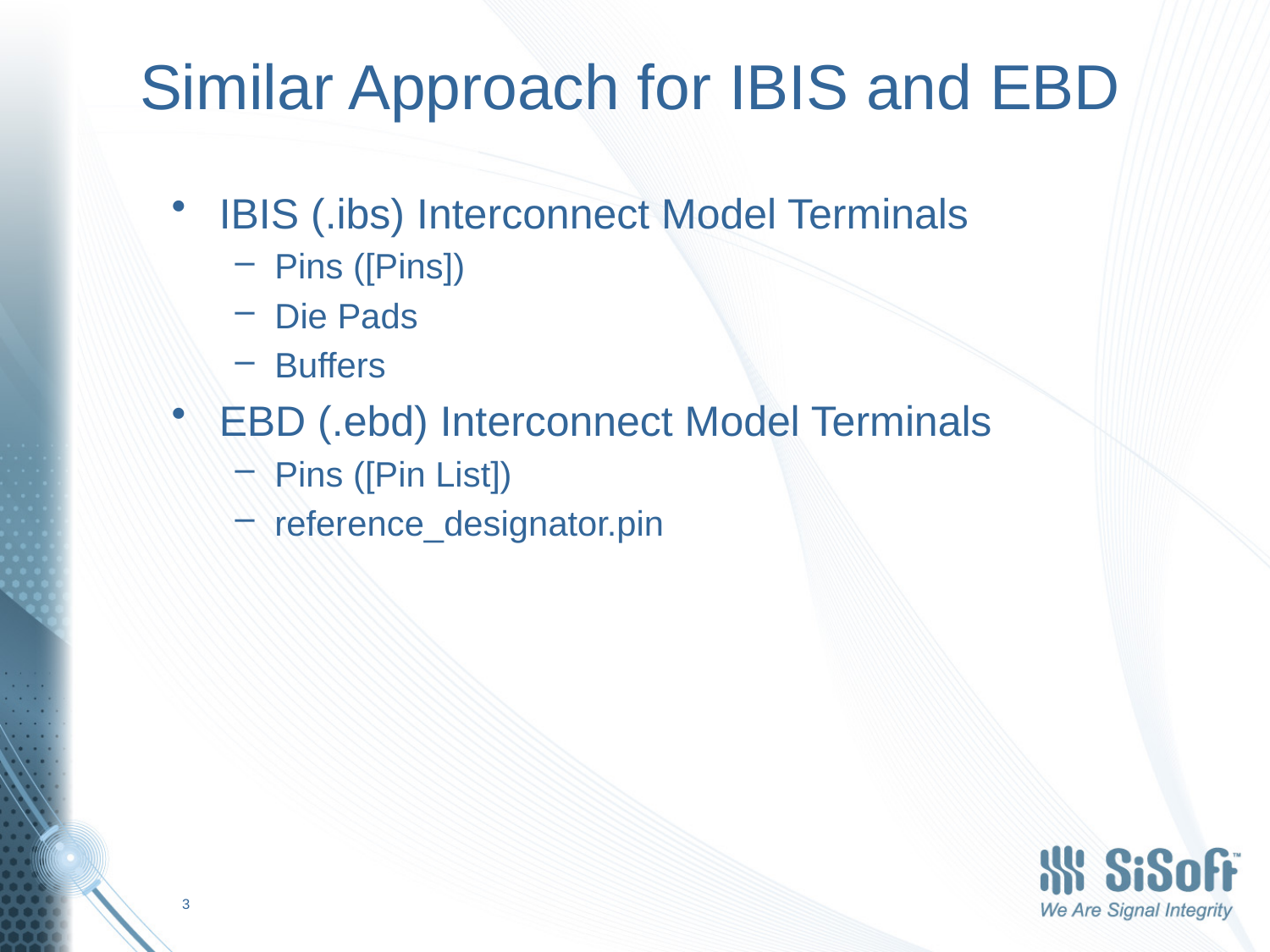

# Similar Approach for IBIS and EBD
IBIS (.ibs) Interconnect Model Terminals
Pins ([Pins])
Die Pads
Buffers
EBD (.ebd) Interconnect Model Terminals
Pins ([Pin List])
reference_designator.pin
3